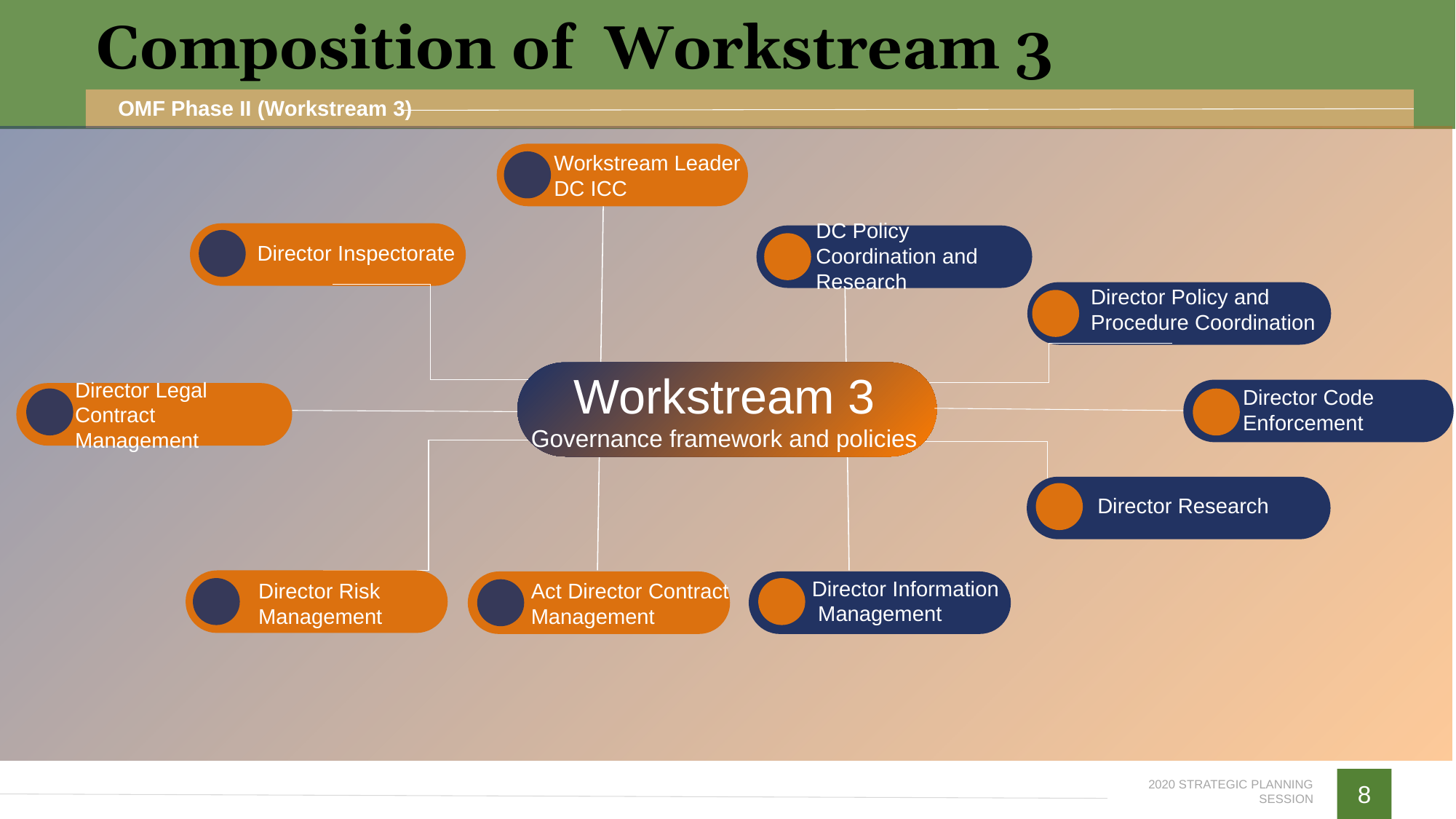

Composition of  Workstream 3
OMF Phase II (Workstream 3)

Workstream Leader
DC ICC

DC Policy Coordination and Research

Director Inspectorate

Director Policy and
Procedure Coordination

Workstream 3
Governance framework and policies

Director Code Enforcement

Director Legal Contract Management

Director Research

Director Information
 Management
Director Risk
Management
Act Director Contract Management